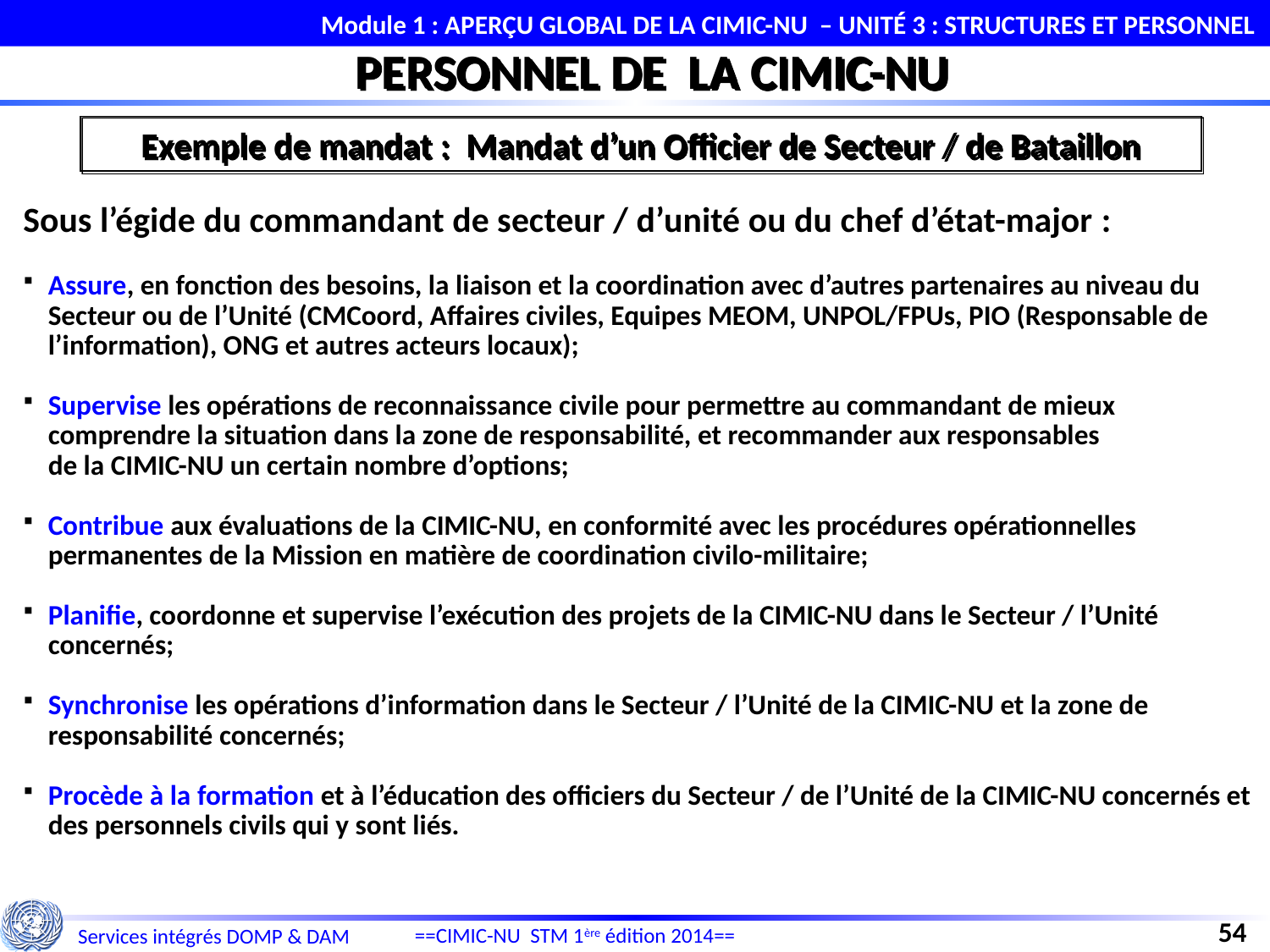

Module 1 : APERÇU GLOBAL DE LA CIMIC-NU  – UNITÉ 3 : STRUCTURES ET PERSONNEL
PERSONNEL DE  LA CIMIC-NU
Exemple de mandat :  Mandat d’un Officier de Secteur / de Bataillon
Sous l’égide du commandant de secteur / d’unité ou du chef d’état-major :

Assure, en fonction des besoins, la liaison et la coordination avec d’autres partenaires au niveau du Secteur ou de l’Unité (CMCoord, Affaires civiles, Equipes MEOM, UNPOL/FPUs, PIO (Responsable de l’information), ONG et autres acteurs locaux);

Supervise les opérations de reconnaissance civile pour permettre au commandant de mieux comprendre la situation dans la zone de responsabilité, et recommander aux responsables
de la CIMIC-NU un certain nombre d’options;

Contribue aux évaluations de la CIMIC-NU, en conformité avec les procédures opérationnelles permanentes de la Mission en matière de coordination civilo-militaire;

Planifie, coordonne et supervise l’exécution des projets de la CIMIC-NU dans le Secteur / l’Unité concernés;

Synchronise les opérations d’information dans le Secteur / l’Unité de la CIMIC-NU et la zone de responsabilité concernés;

Procède à la formation et à l’éducation des officiers du Secteur / de l’Unité de la CIMIC-NU concernés et des personnels civils qui y sont liés.

54
==CIMIC-NU  STM 1ère édition 2014==
Services intégrés DOMP & DAM